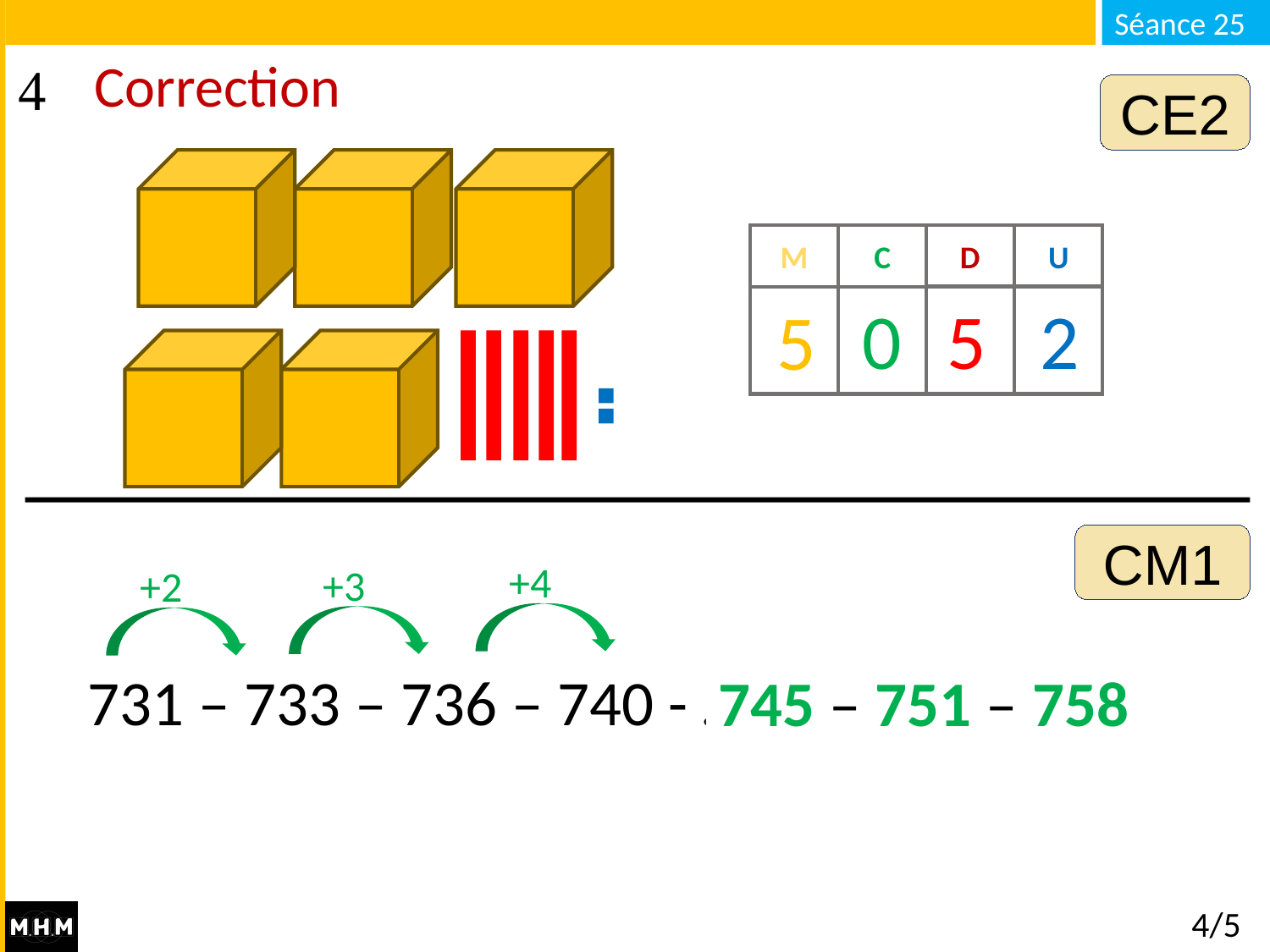

# Correction
CE2

M
C
D
U

0
5
2
5

CM1
+4

+3

+2

731 – 733 – 736 – 740 - … - … - …
745 – 751 – 758
4/5